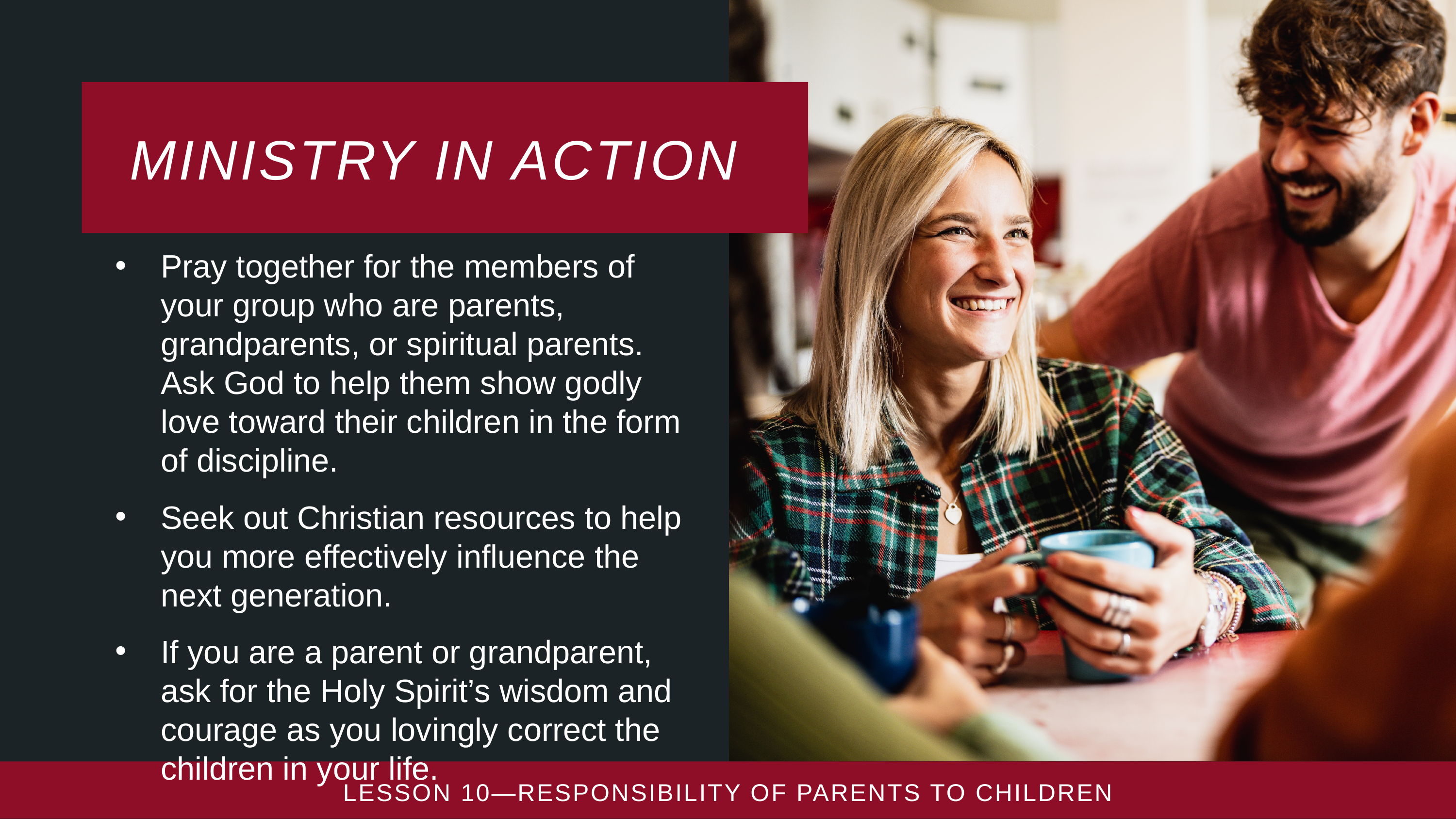

Pray together for the members of your group who are parents, grandparents, or spiritual parents. Ask God to help them show godly love toward their children in the form of discipline.
Seek out Christian resources to help you more effectively influence the next generation.
If you are a parent or grandparent, ask for the Holy Spirit’s wisdom and courage as you lovingly correct the children in your life.